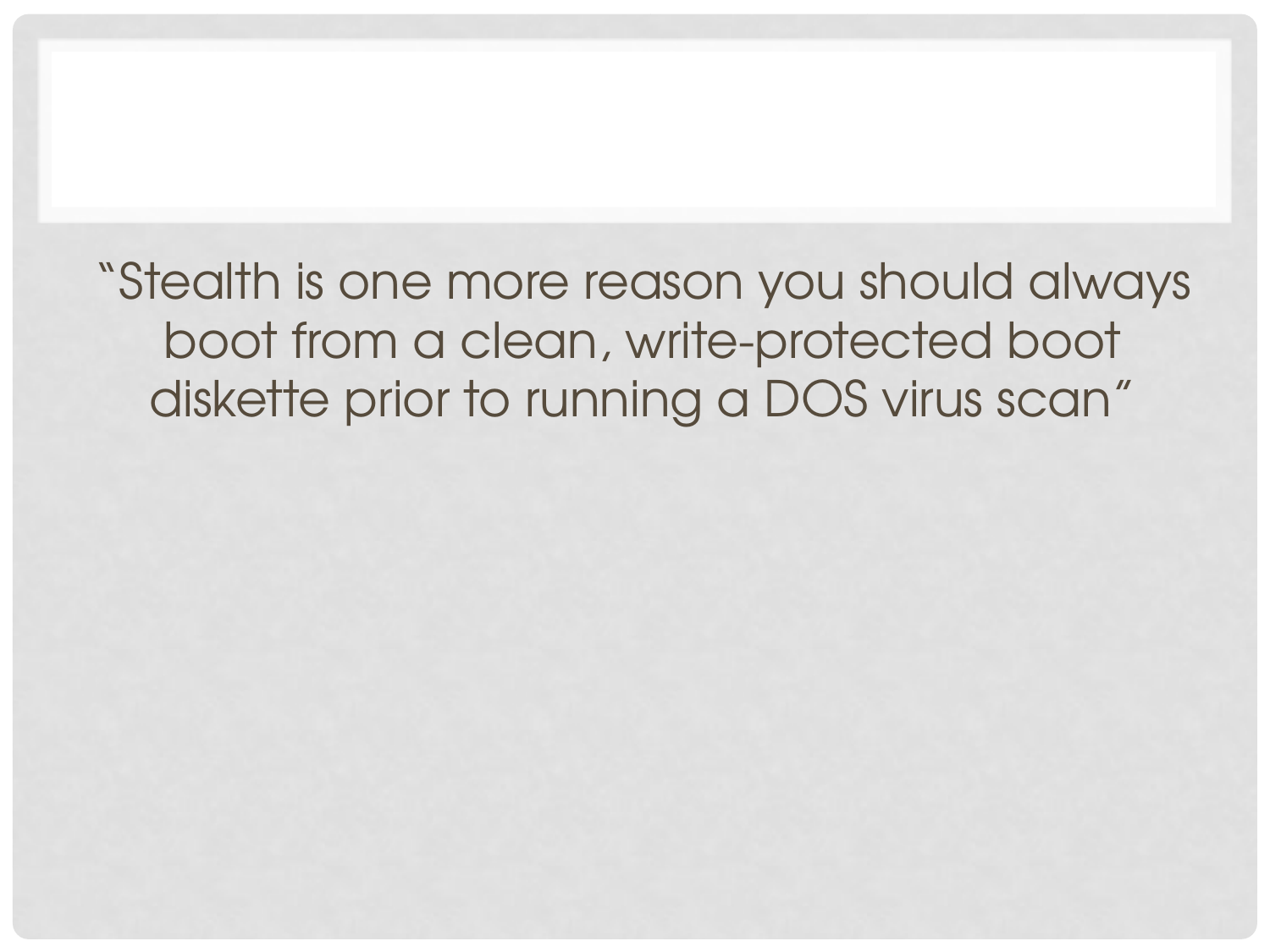

#
“Stealth is one more reason you should always boot from a clean, write-protected boot diskette prior to running a DOS virus scan”